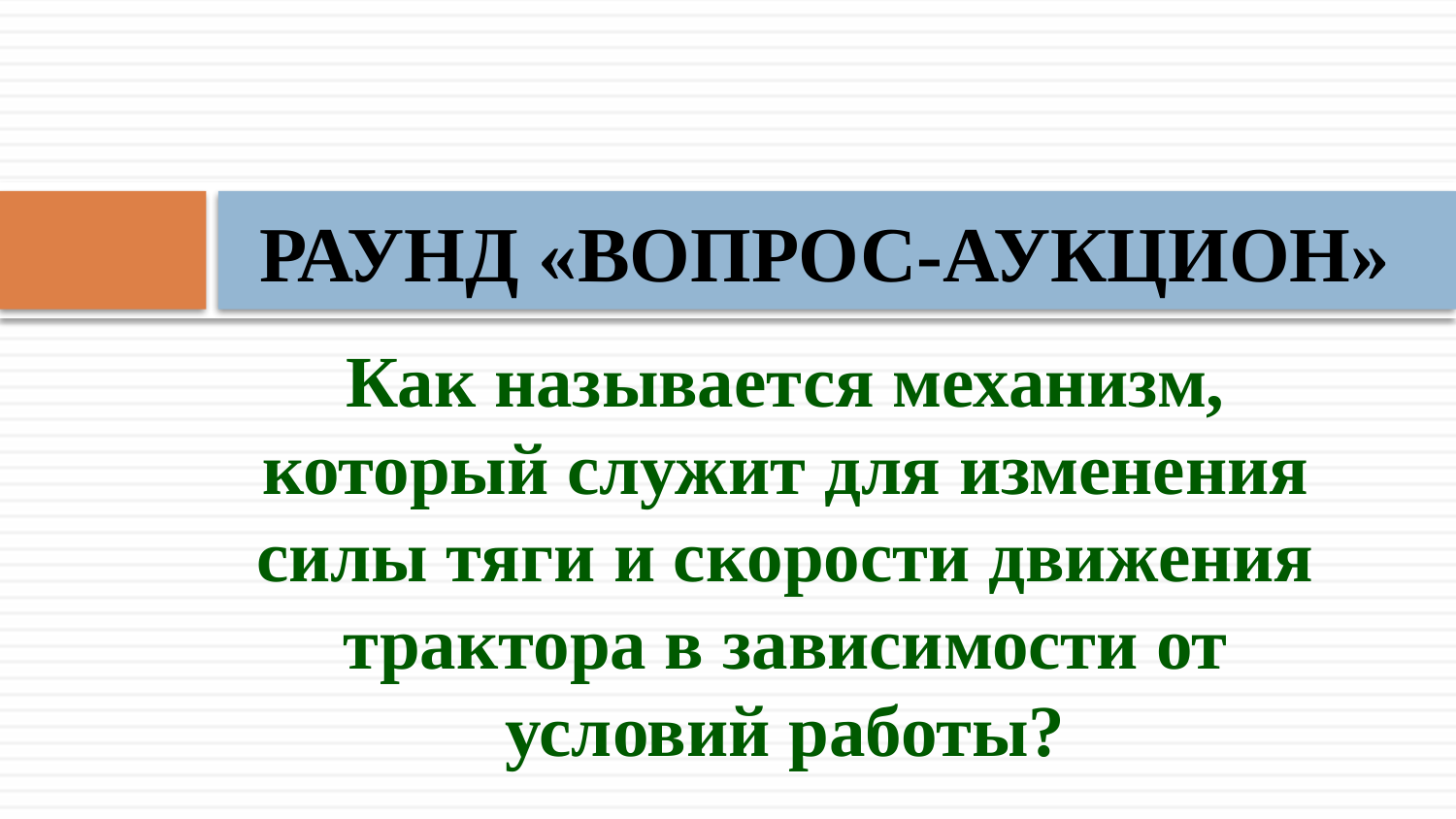

# РАУНД «ВОПРОС-АУКЦИОН»
Как называется механизм, который служит для изменения силы тяги и скорости движения трактора в зависимости от условий работы?